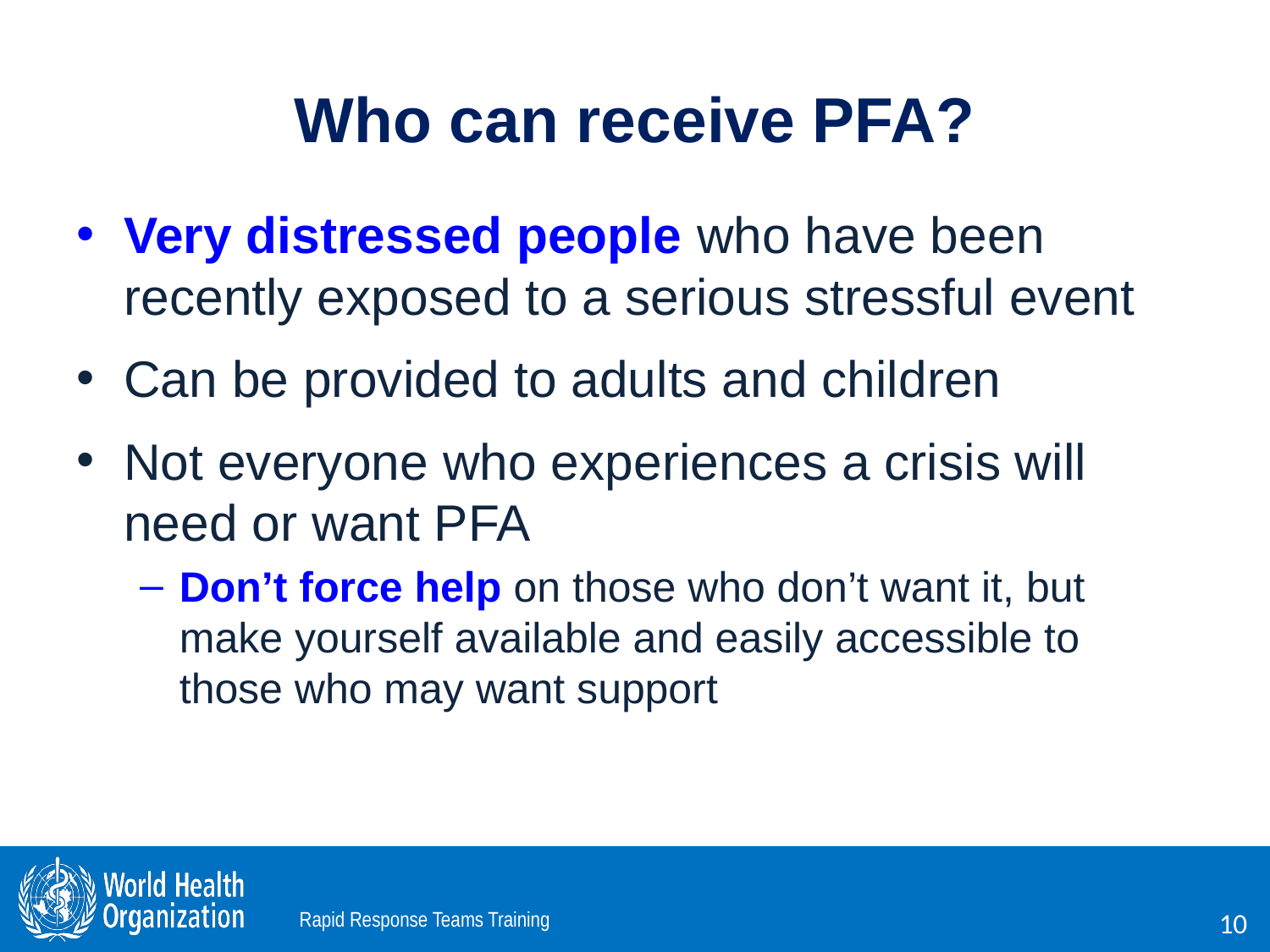

# Who can receive PFA?
Very distressed people who have been recently exposed to a serious stressful event
Can be provided to adults and children
Not everyone who experiences a crisis will need or want PFA
Don’t force help on those who don’t want it, but make yourself available and easily accessible to those who may want support